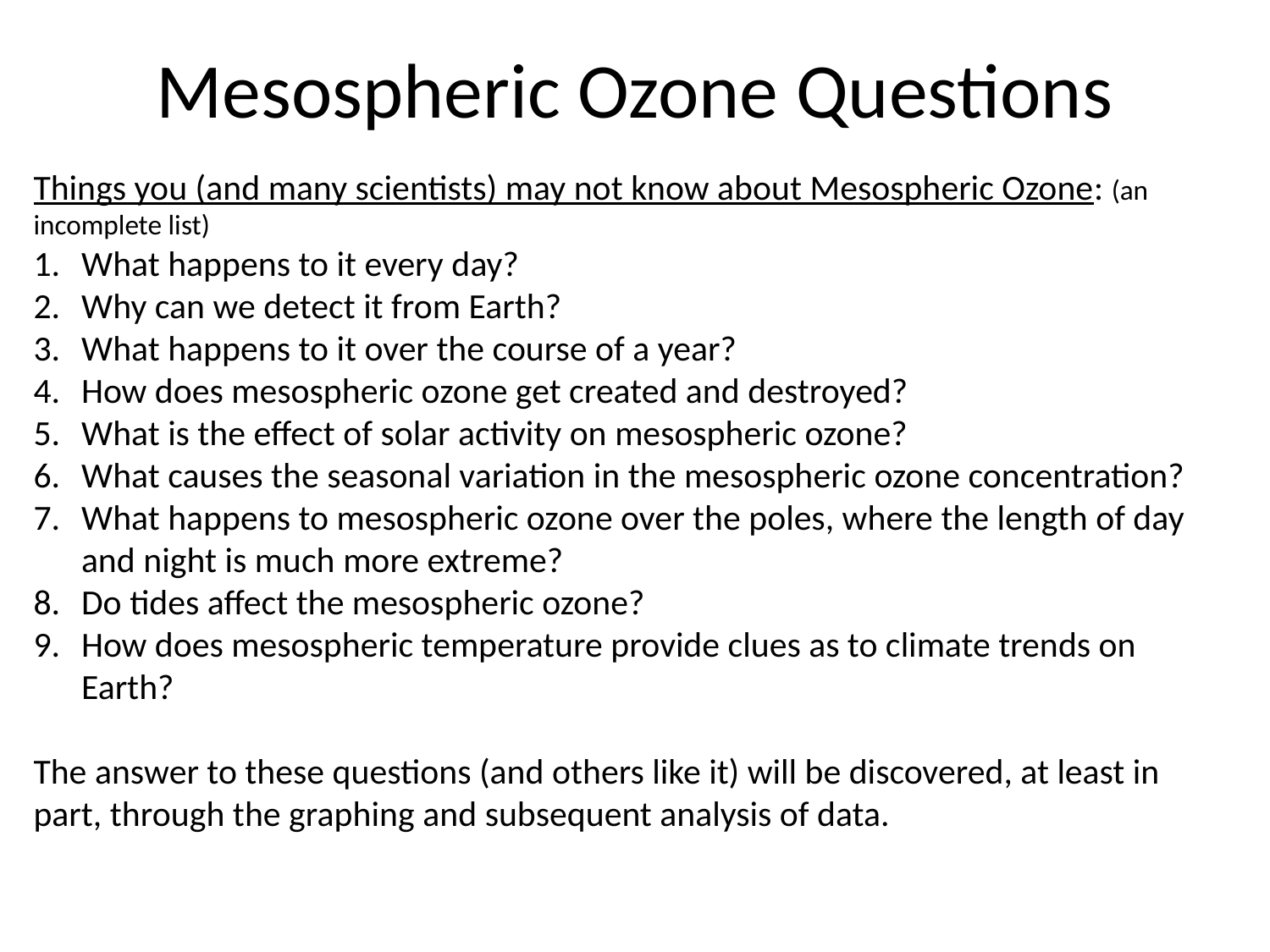

# Mesospheric Ozone Questions
Things you (and many scientists) may not know about Mesospheric Ozone: (an incomplete list)
What happens to it every day?
Why can we detect it from Earth?
What happens to it over the course of a year?
How does mesospheric ozone get created and destroyed?
What is the effect of solar activity on mesospheric ozone?
What causes the seasonal variation in the mesospheric ozone concentration?
What happens to mesospheric ozone over the poles, where the length of day and night is much more extreme?
Do tides affect the mesospheric ozone?
How does mesospheric temperature provide clues as to climate trends on Earth?

The answer to these questions (and others like it) will be discovered, at least in part, through the graphing and subsequent analysis of data.